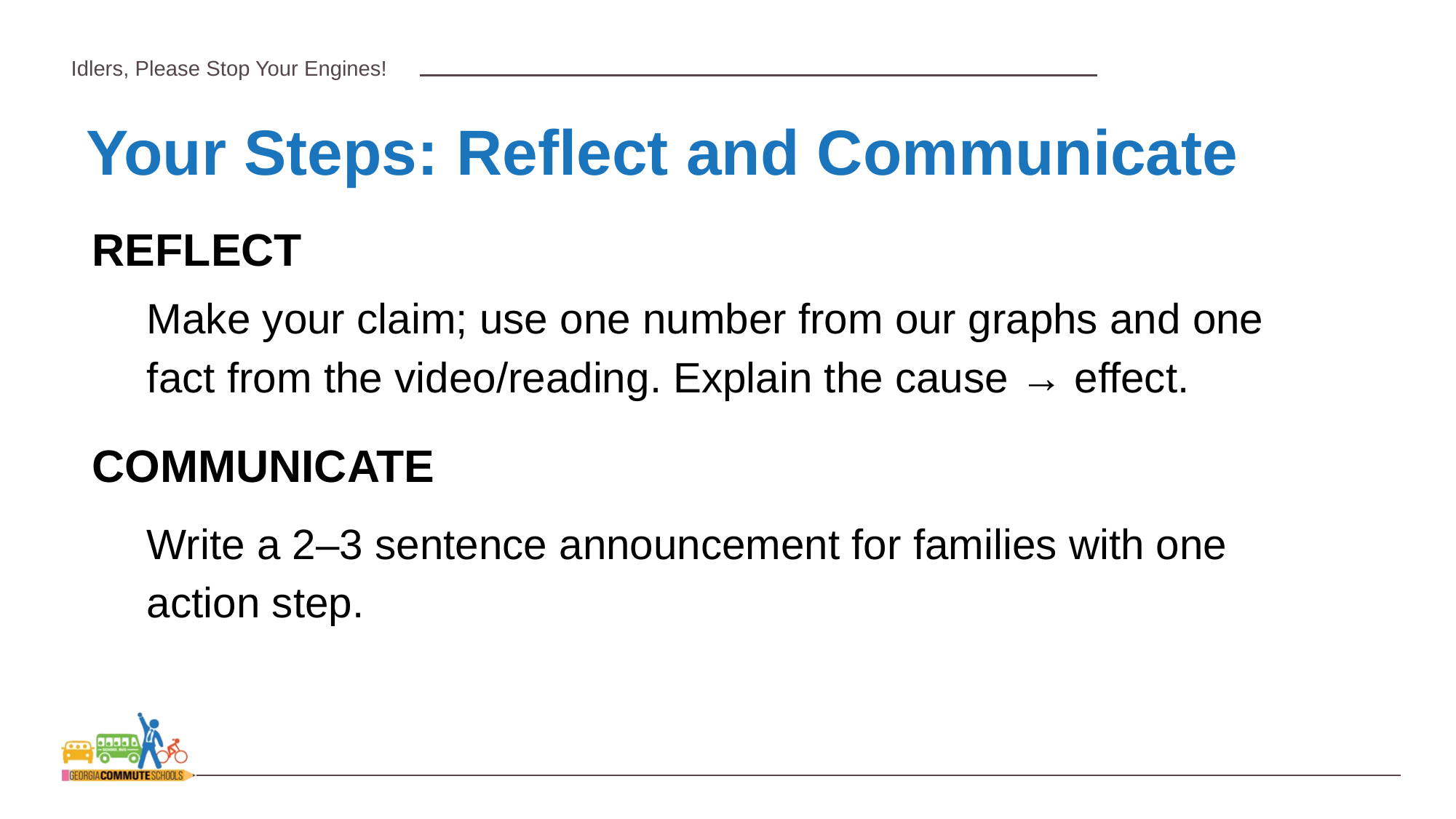

Your Steps: Reflect and Communicate
REFLECT
Make your claim; use one number from our graphs and one fact from the video/reading. Explain the cause → effect.
COMMUNICATE
Write a 2–3 sentence announcement for families with one action step.